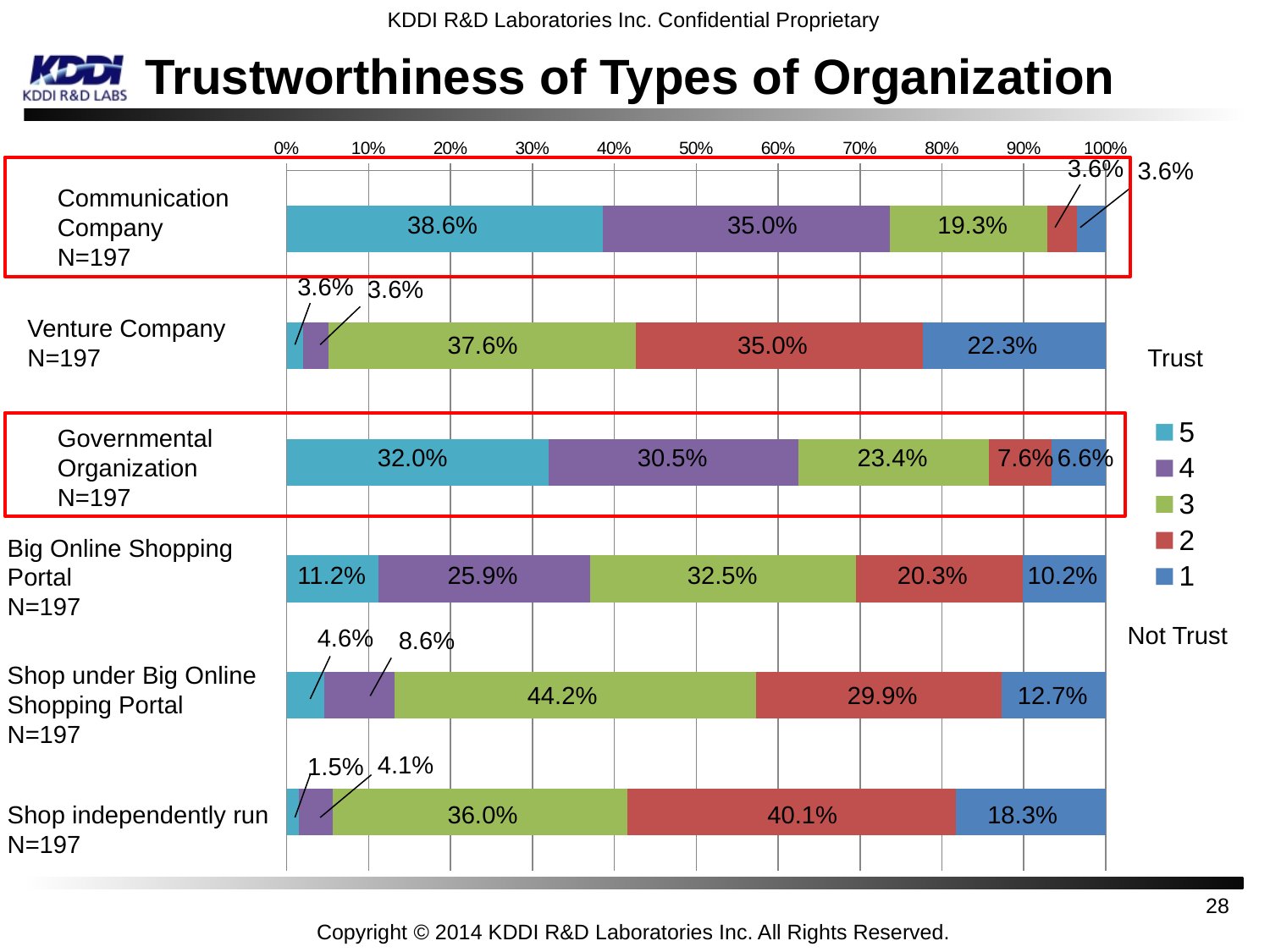

# Trustworthiness of Types of Organization

### Chart

| Category |  |  |  |  |  |
|---|---|---|---|---|---|
3.6%
3.6%

Communication Company
N=197
38.6%
35.0%
19.3%
3.6%
3.6%
Venture Company
N=197
37.6%
35.0%
22.3%
Trust

Governmental Organization
N=197
32.0%
30.5%
23.4%
7.6%
6.6%
Big Online Shopping Portal
N=197
11.2%
25.9%
32.5%
20.3%
10.2%
Not Trust
4.6%
8.6%
Shop under Big Online Shopping Portal
N=197
44.2%
29.9%
12.7%
4.1%
1.5%
36.0%
40.1%
18.3%
Shop independently run N=197
28